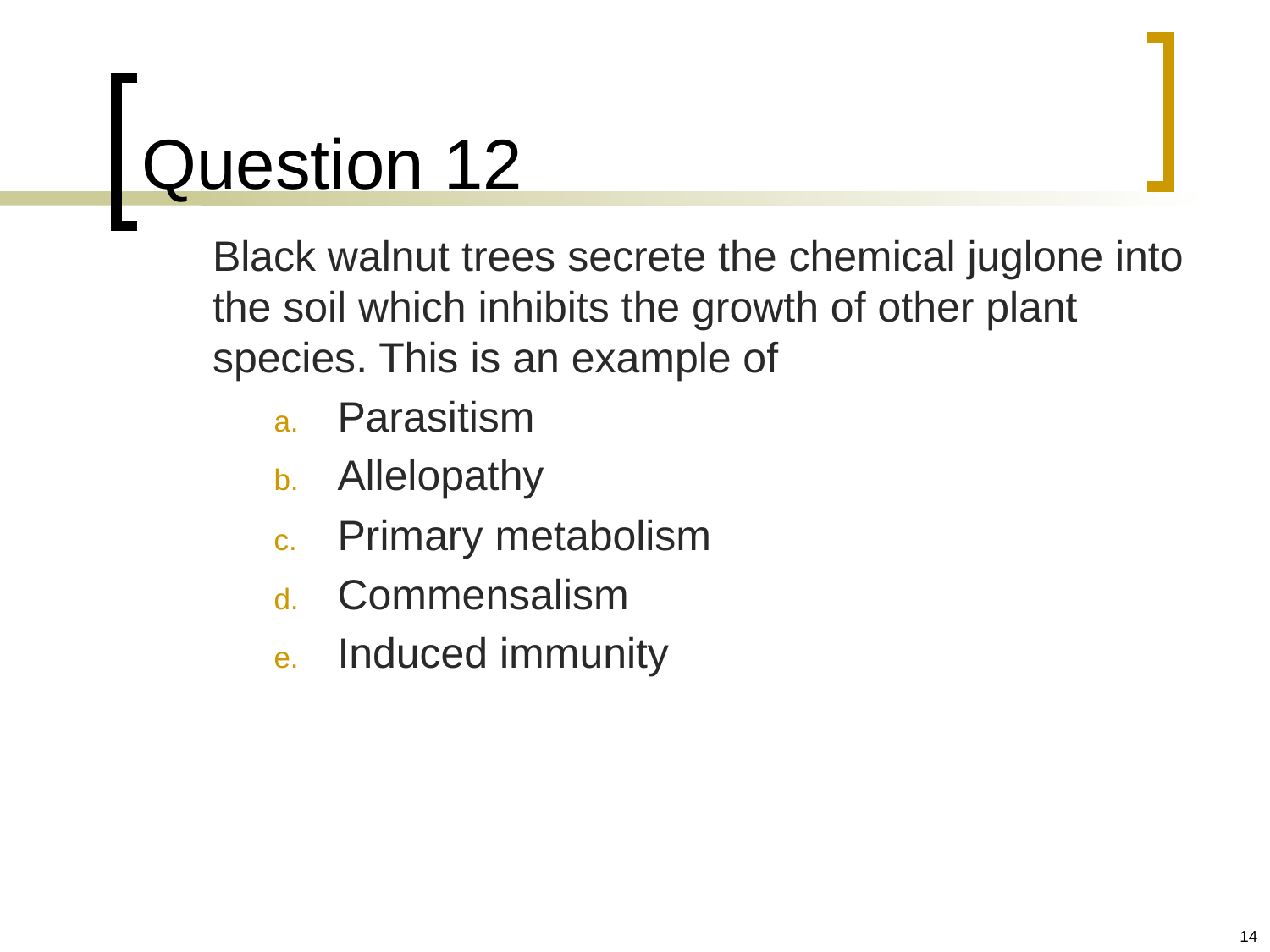

# Question 12
	Black walnut trees secrete the chemical juglone into the soil which inhibits the growth of other plant species. This is an example of
Parasitism
Allelopathy
Primary metabolism
Commensalism
Induced immunity